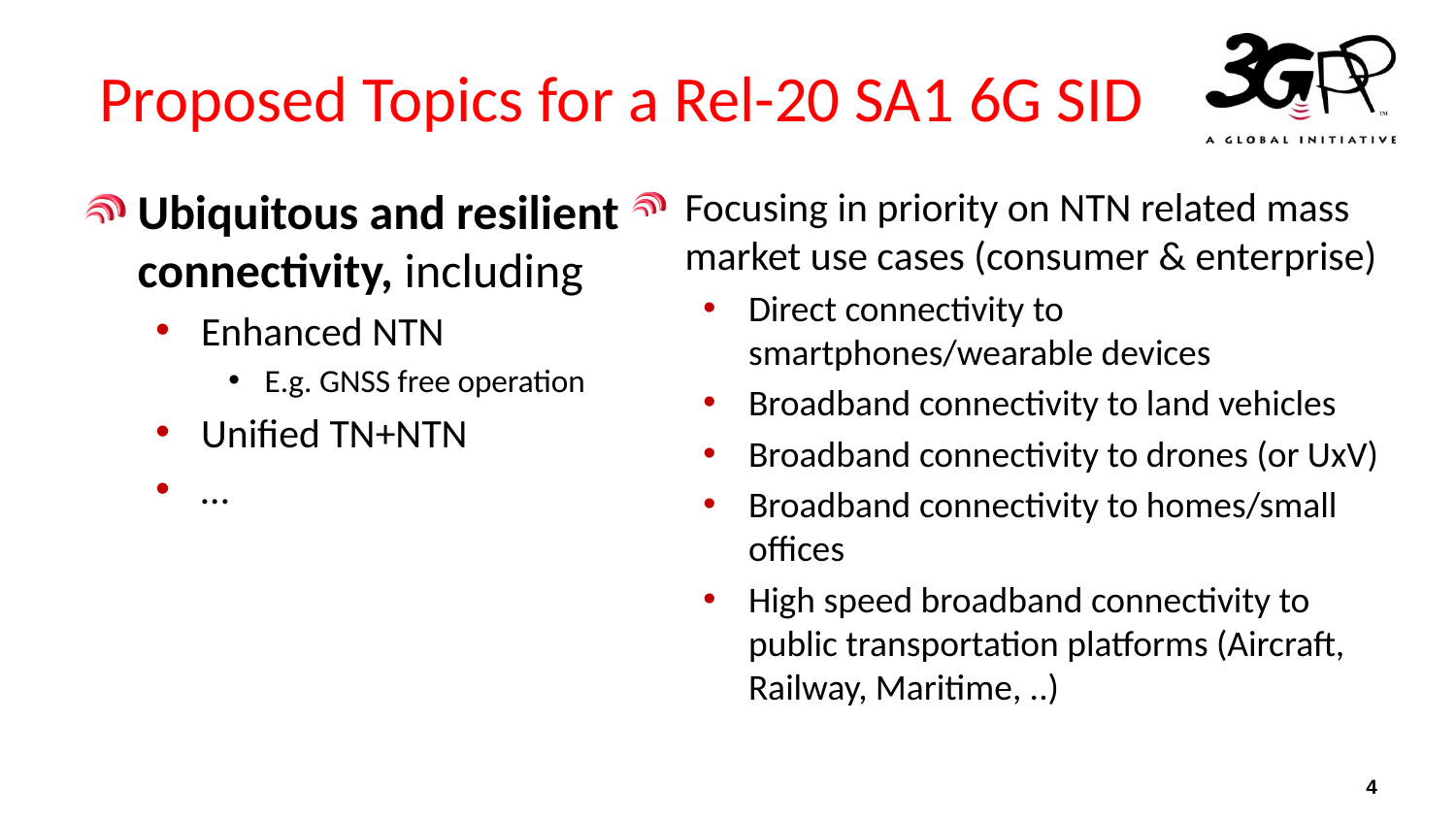

# Proposed Topics for a Rel-20 SA1 6G SID
Ubiquitous and resilient connectivity, including
Enhanced NTN
E.g. GNSS free operation
Unified TN+NTN
…
Focusing in priority on NTN related mass market use cases (consumer & enterprise)
Direct connectivity to smartphones/wearable devices
Broadband connectivity to land vehicles
Broadband connectivity to drones (or UxV)
Broadband connectivity to homes/small offices
High speed broadband connectivity to public transportation platforms (Aircraft, Railway, Maritime, ..)